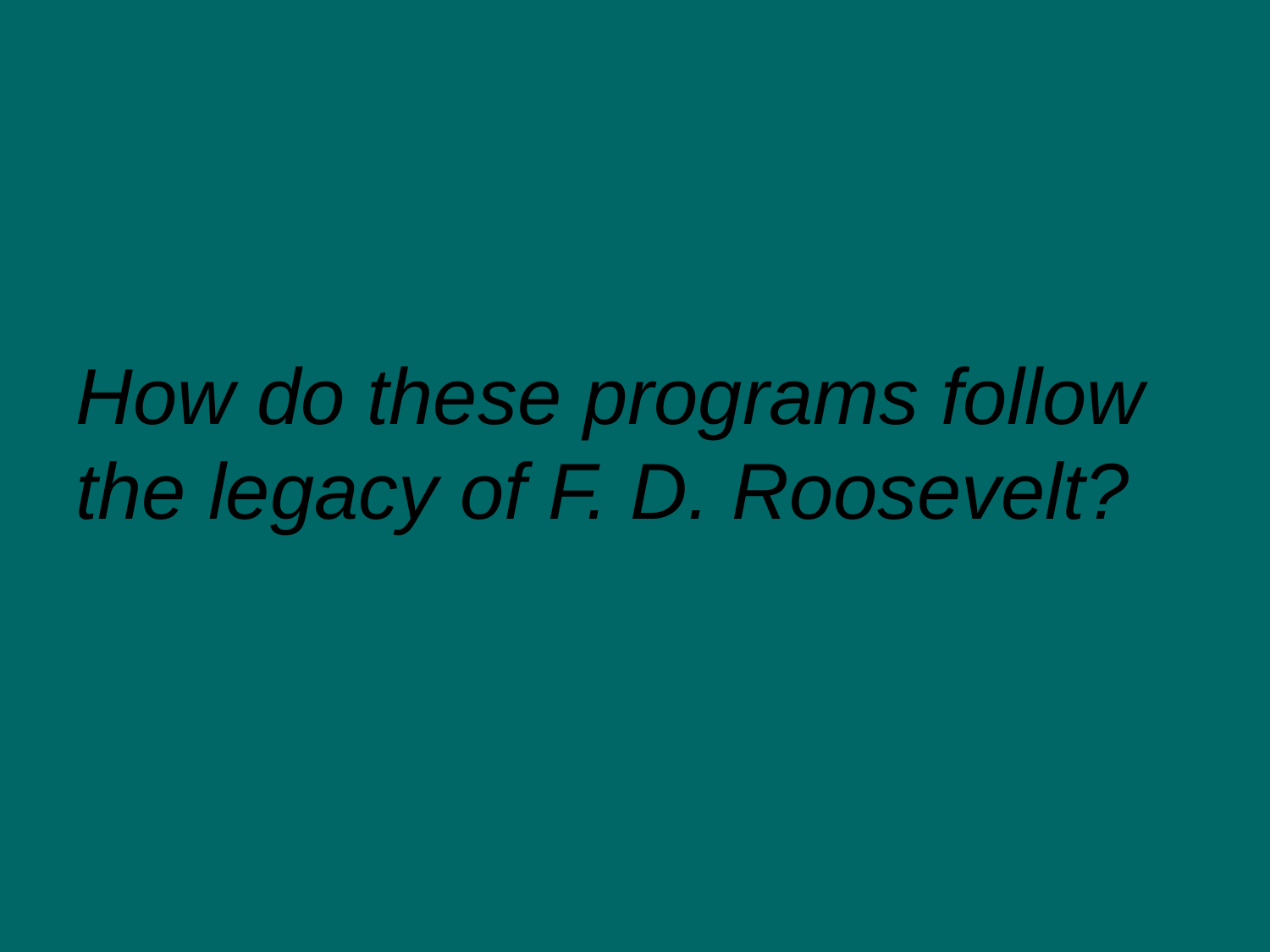

How do these programs follow the legacy of F. D. Roosevelt?